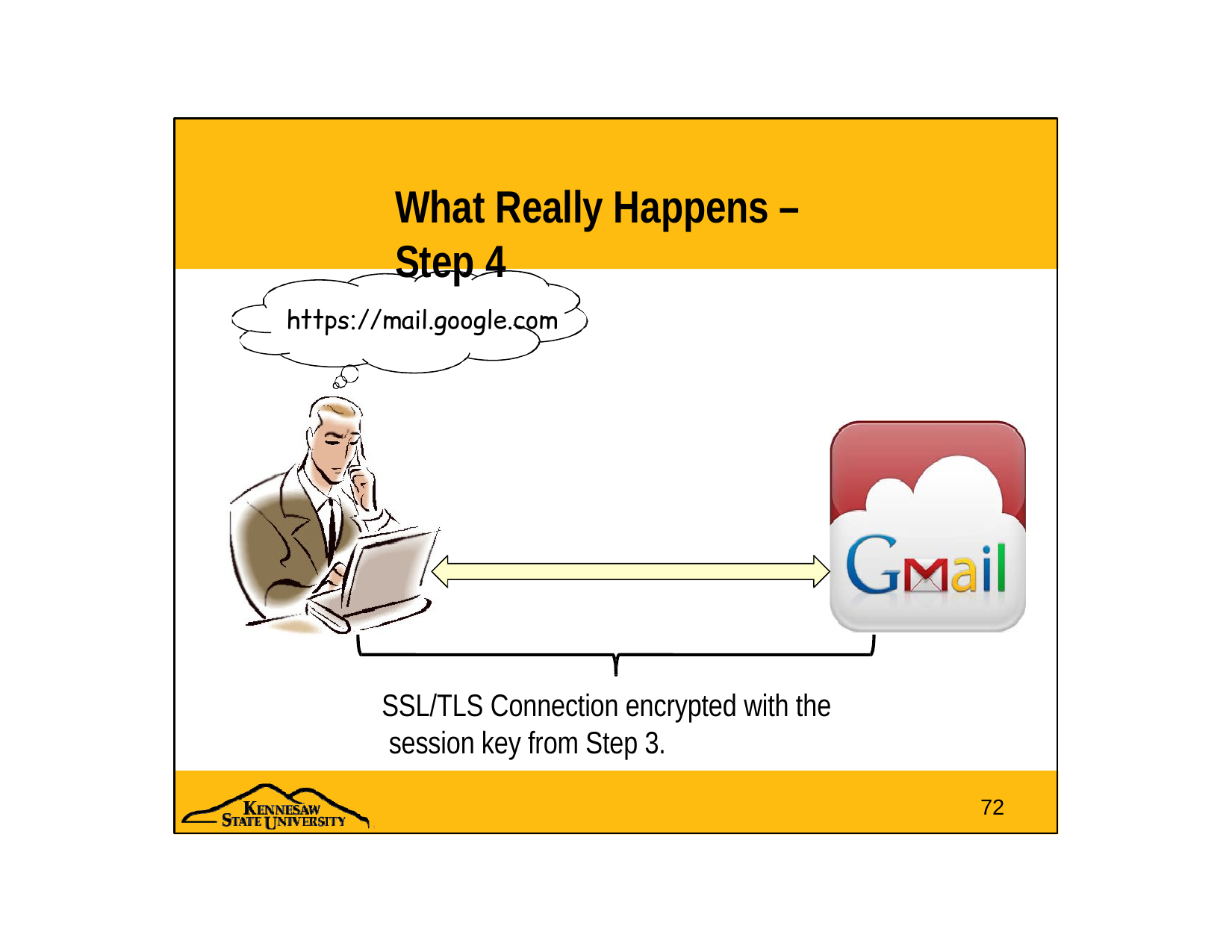

# What Really Happens – Step 4

https://mail.google.com

SSL/TLS Connection encrypted with the  session key from Step 3.

72